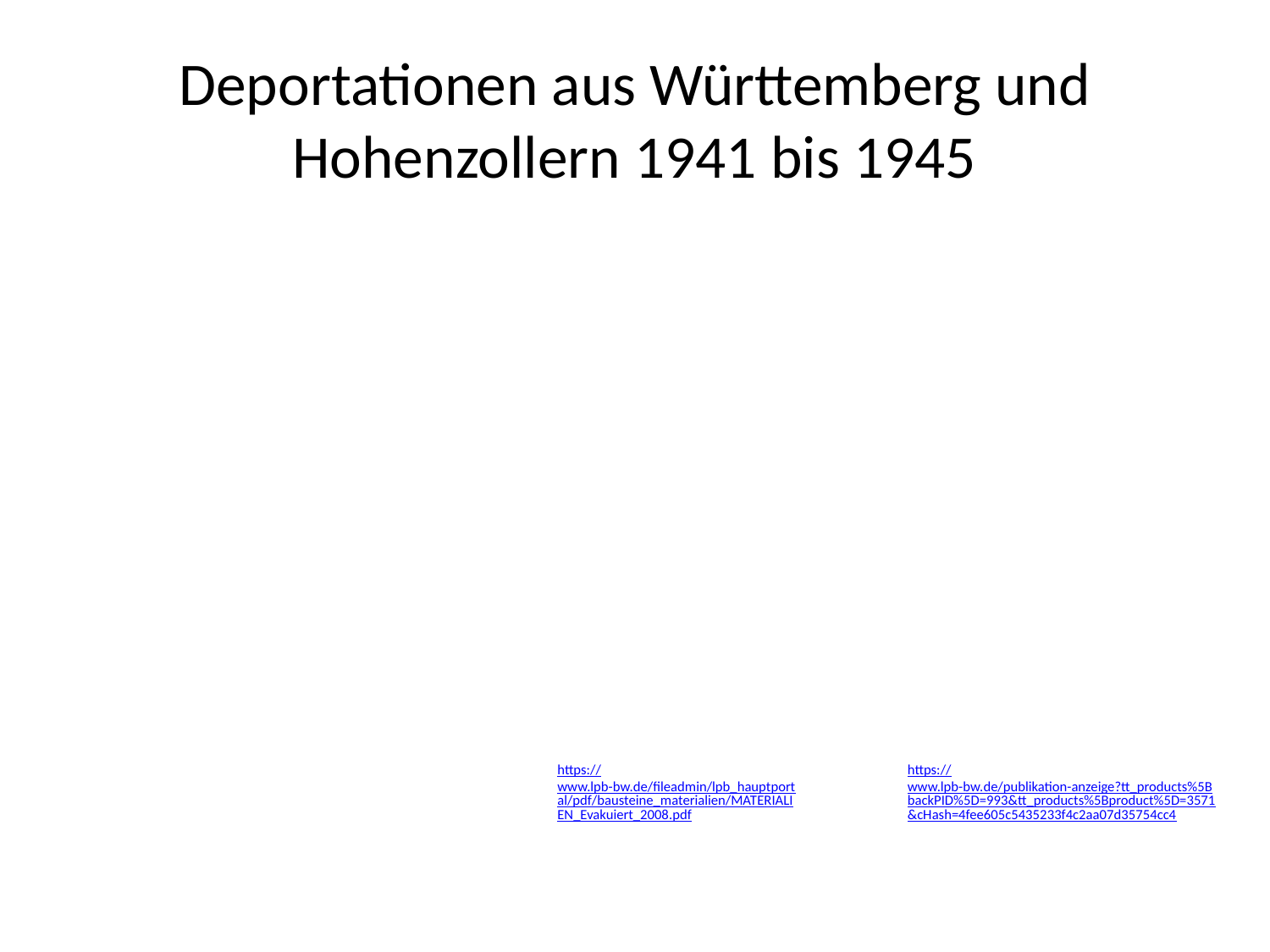

# Deportationen aus Württemberg und Hohenzollern 1941 bis 1945
https://www.lpb-bw.de/fileadmin/lpb_hauptportal/pdf/bausteine_materialien/MATERIALIEN_Evakuiert_2008.pdf
https://www.lpb-bw.de/publikation-anzeige?tt_products%5BbackPID%5D=993&tt_products%5Bproduct%5D=3571&cHash=4fee605c5435233f4c2aa07d35754cc4